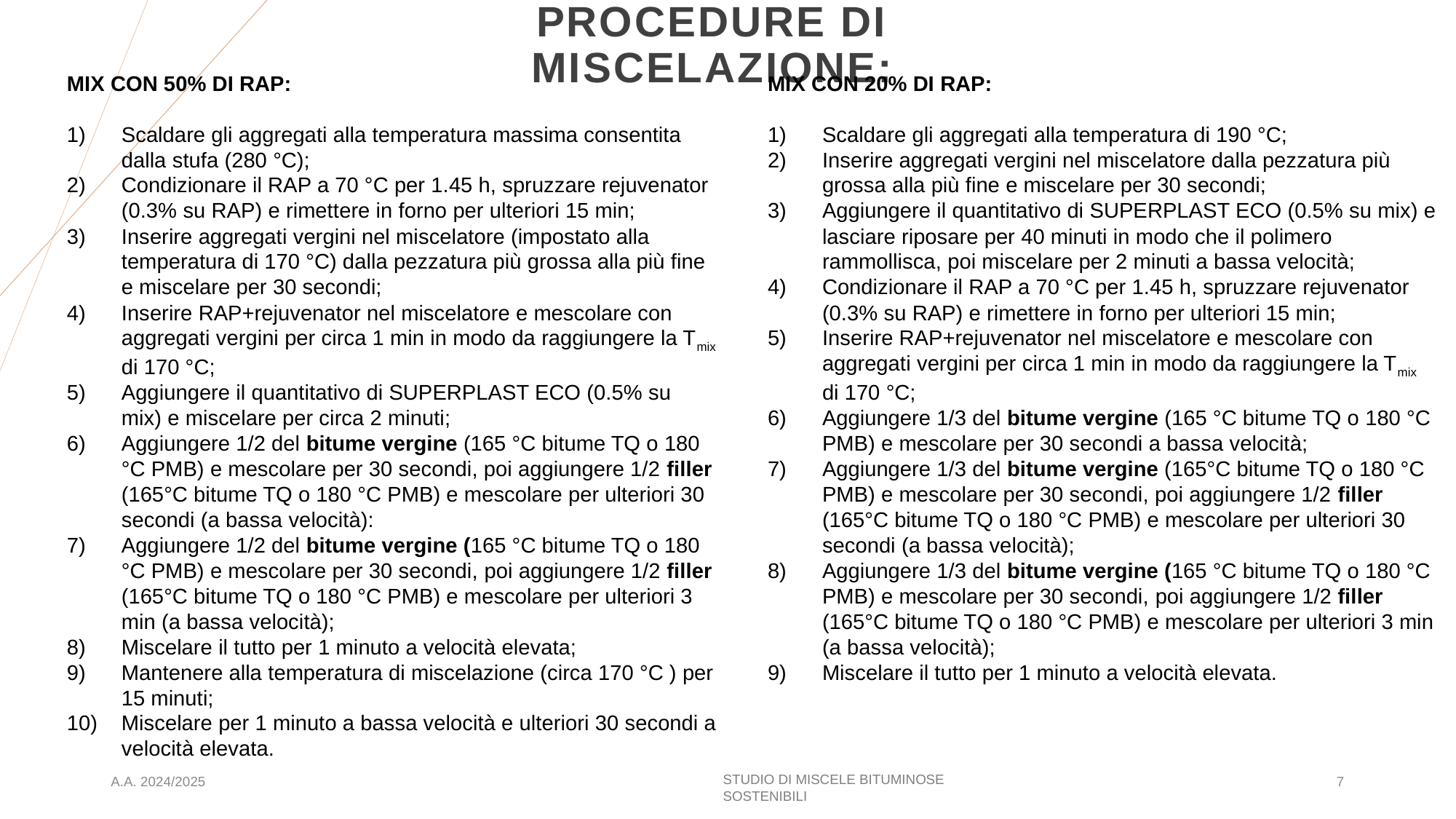

PROCEDURE DI MISCELAZIONE:
MIX CON 50% DI RAP:

Scaldare gli aggregati alla temperatura massima consentita dalla stufa (280 °C);
Condizionare il RAP a 70 °C per 1.45 h, spruzzare rejuvenator (0.3% su RAP) e rimettere in forno per ulteriori 15 min;
Inserire aggregati vergini nel miscelatore (impostato alla temperatura di 170 °C) dalla pezzatura più grossa alla più fine e miscelare per 30 secondi;
Inserire RAP+rejuvenator nel miscelatore e mescolare con aggregati vergini per circa 1 min in modo da raggiungere la Tmix di 170 °C;
Aggiungere il quantitativo di SUPERPLAST ECO (0.5% su mix) e miscelare per circa 2 minuti;
Aggiungere 1/2 del bitume vergine (165 °C bitume TQ o 180 °C PMB) e mescolare per 30 secondi, poi aggiungere 1/2 filler (165°C bitume TQ o 180 °C PMB) e mescolare per ulteriori 30 secondi (a bassa velocità):
Aggiungere 1/2 del bitume vergine (165 °C bitume TQ o 180 °C PMB) e mescolare per 30 secondi, poi aggiungere 1/2 filler (165°C bitume TQ o 180 °C PMB) e mescolare per ulteriori 3 min (a bassa velocità);
Miscelare il tutto per 1 minuto a velocità elevata;
Mantenere alla temperatura di miscelazione (circa 170 °C ) per 15 minuti;
Miscelare per 1 minuto a bassa velocità e ulteriori 30 secondi a velocità elevata.
MIX CON 20% DI RAP:

Scaldare gli aggregati alla temperatura di 190 °C;
Inserire aggregati vergini nel miscelatore dalla pezzatura più grossa alla più fine e miscelare per 30 secondi;
Aggiungere il quantitativo di SUPERPLAST ECO (0.5% su mix) e lasciare riposare per 40 minuti in modo che il polimero rammollisca, poi miscelare per 2 minuti a bassa velocità;
Condizionare il RAP a 70 °C per 1.45 h, spruzzare rejuvenator (0.3% su RAP) e rimettere in forno per ulteriori 15 min;
Inserire RAP+rejuvenator nel miscelatore e mescolare con aggregati vergini per circa 1 min in modo da raggiungere la Tmix  di 170 °C;
Aggiungere 1/3 del bitume vergine (165 °C bitume TQ o 180 °C PMB) e mescolare per 30 secondi a bassa velocità;
Aggiungere 1/3 del bitume vergine (165°C bitume TQ o 180 °C PMB) e mescolare per 30 secondi, poi aggiungere 1/2 filler (165°C bitume TQ o 180 °C PMB) e mescolare per ulteriori 30 secondi (a bassa velocità);
Aggiungere 1/3 del bitume vergine (165 °C bitume TQ o 180 °C PMB) e mescolare per 30 secondi, poi aggiungere 1/2 filler (165°C bitume TQ o 180 °C PMB) e mescolare per ulteriori 3 min (a bassa velocità);
Miscelare il tutto per 1 minuto a velocità elevata.
A.A. 2024/2025
7
STUDIO DI MISCELE BITUMINOSE SOSTENIBILI